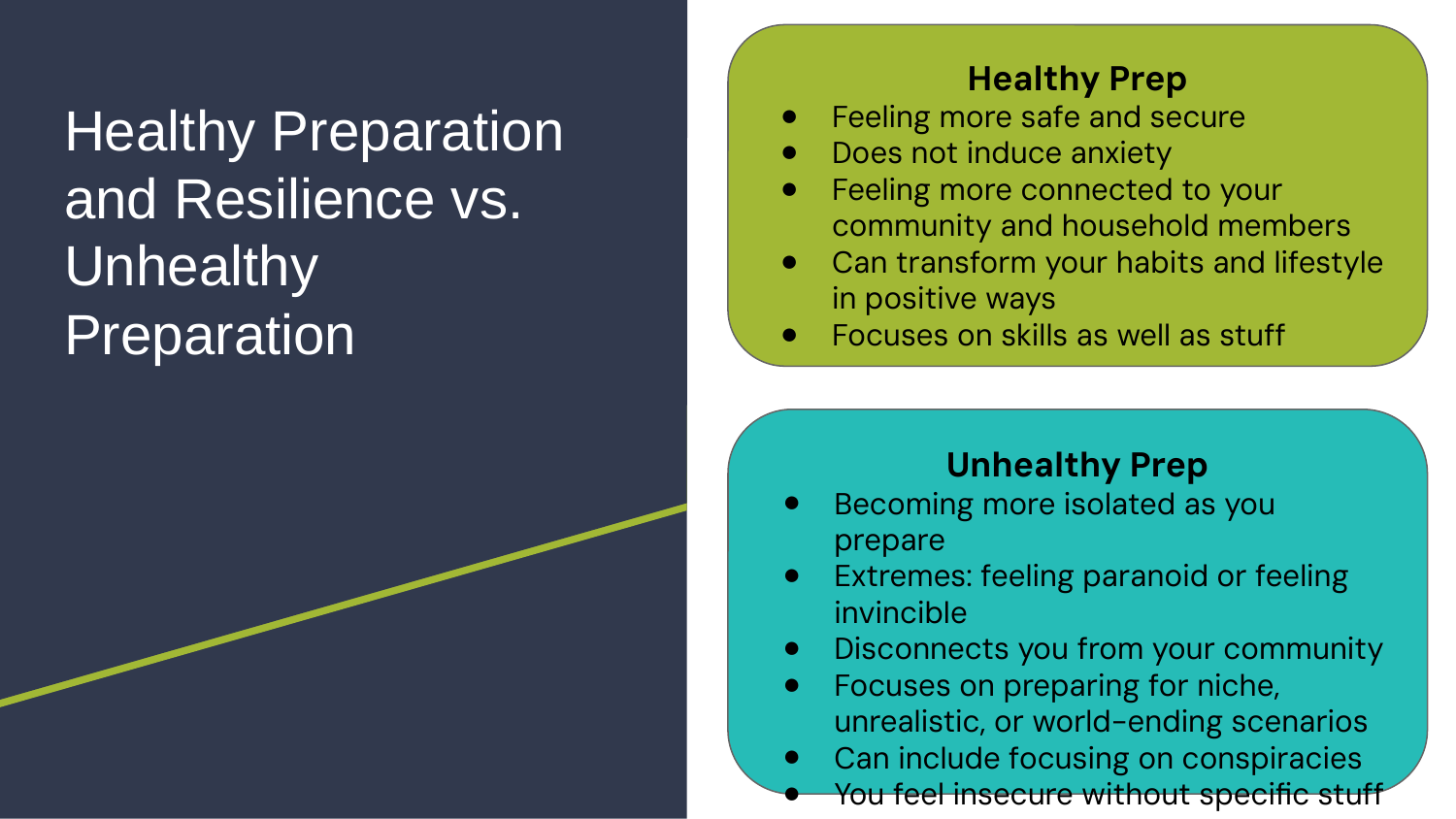

Healthy Prep
Feeling more safe and secure
Does not induce anxiety
Feeling more connected to your community and household members
Can transform your habits and lifestyle in positive ways
Focuses on skills as well as stuff

# Healthy Preparation and Resilience vs. Unhealthy Preparation
Unhealthy Prep
Becoming more isolated as you prepare
Extremes: feeling paranoid or feeling invincible
Disconnects you from your community
Focuses on preparing for niche, unrealistic, or world-ending scenarios
Can include focusing on conspiracies
You feel insecure without specific stuff